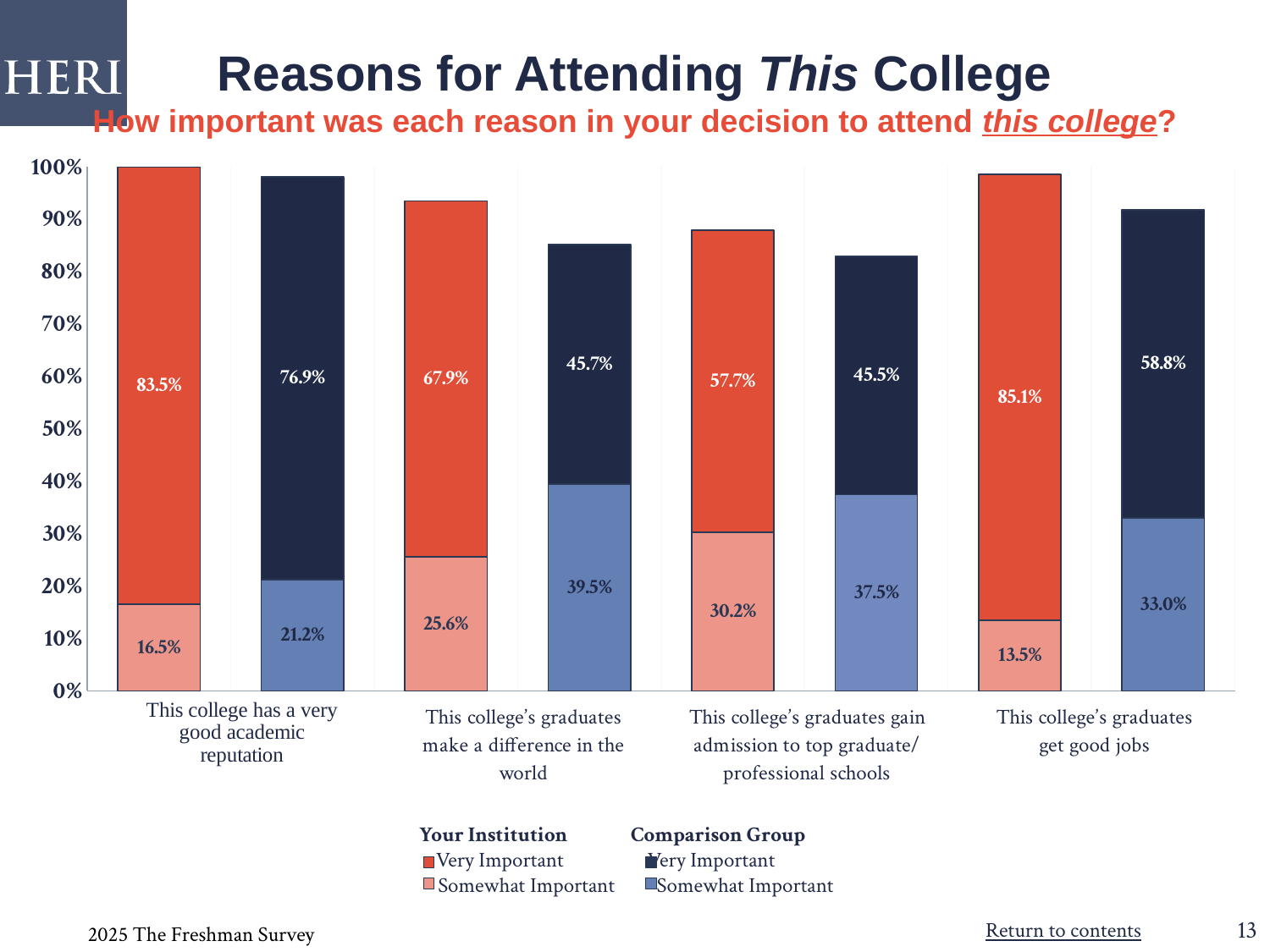

# Reasons for Attending This College How important was each reason in your decision to attend this college?

### Chart

| Category | Somewhat Important | Very Important |
|---|---|---|
| Your Institution | 0.16510000000000002 | 0.8349 |
| Comparison Group | 0.21239999999999998 | 0.7689 |
| Your Institution | 0.25579999999999997 | 0.6790999999999999 |
| Comparison Group | 0.3947 | 0.457 |
| Your Institution | 0.3023 | 0.5767 |
| Comparison Group | 0.3747 | 0.455 |
| Your Institution | 0.1349 | 0.8512000000000001 |
| Comparison Group | 0.33039999999999997 | 0.5882000000000001 |
 Your Institution               Comparison Group
     Very Important                  Very Important
     Somewhat Important         Somewhat Important

2025 The Freshman Survey
Return to contents
13